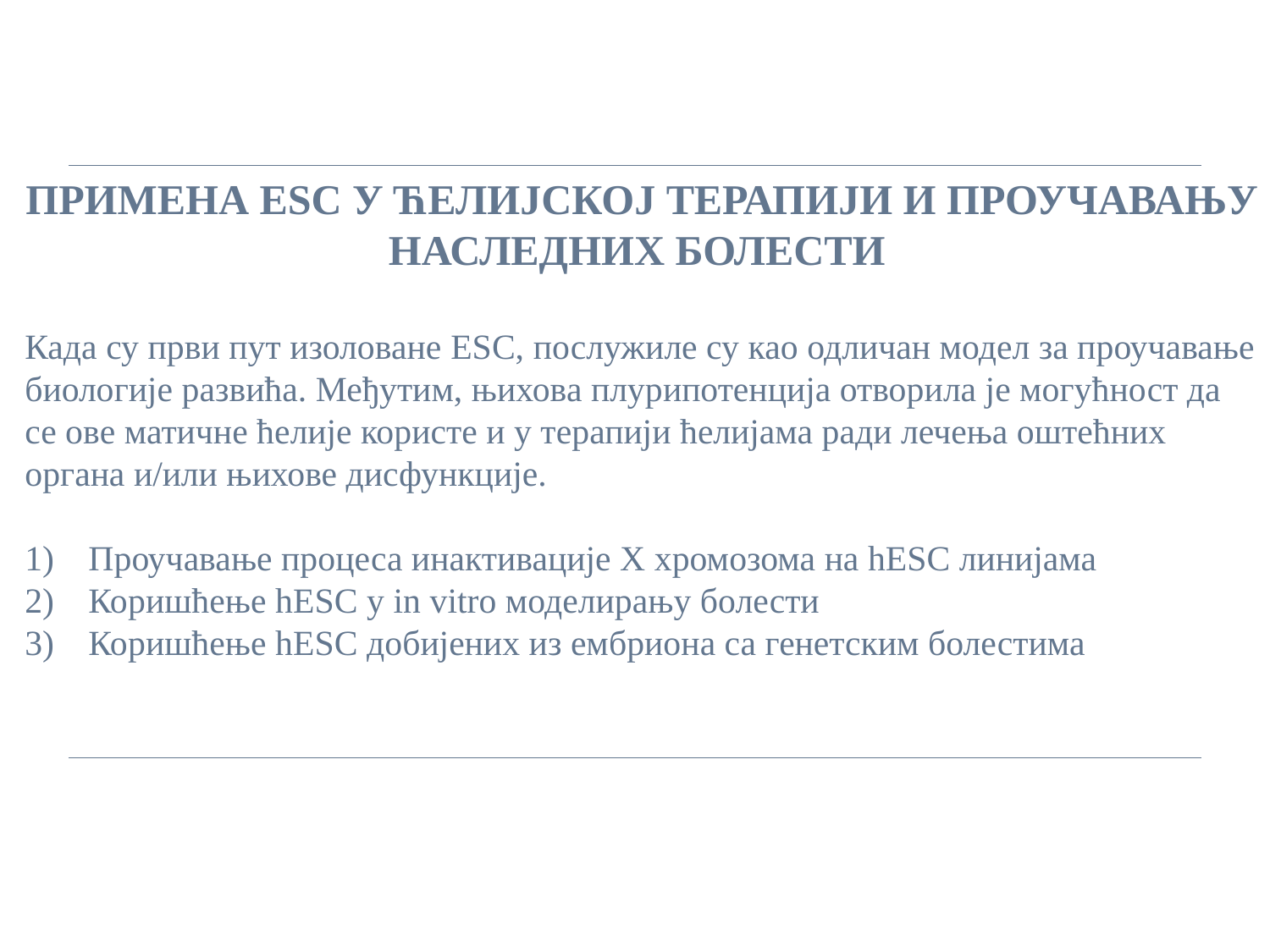

ПРИМЕНА ESC У ЋЕЛИЈСКОЈ ТЕРАПИЈИ И ПРОУЧАВАЊУ
НАСЛЕДНИХ БОЛЕСТИ

Када су први пут изоловане ESC, послужиле су као одличан модел за проучавање биологије развића. Међутим, њихова плурипотенција отворила је могућност да се ове матичне ћелије користе и у терапији ћелијама ради лечења оштећних органа и/или њихове дисфункције.

Проучавање процеса инактивације Х хромозома на hESC линијама
Коришћење hESC у in vitro моделирању болести
Коришћење hESC добијених из ембриона са генетским болестима